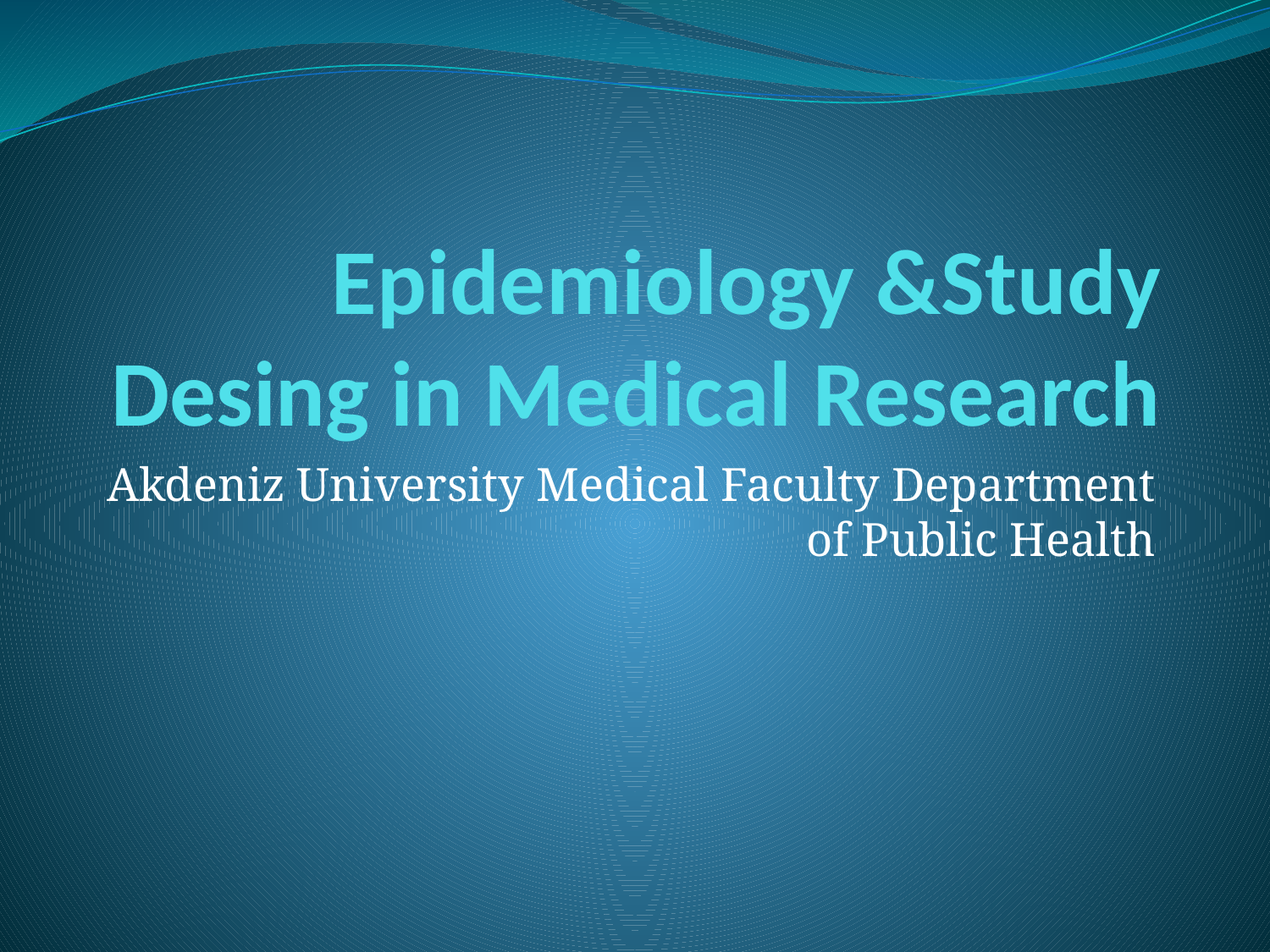

# Epidemiology &Study Desing in Medical Research
Akdeniz University Medical Faculty Department of Public Health